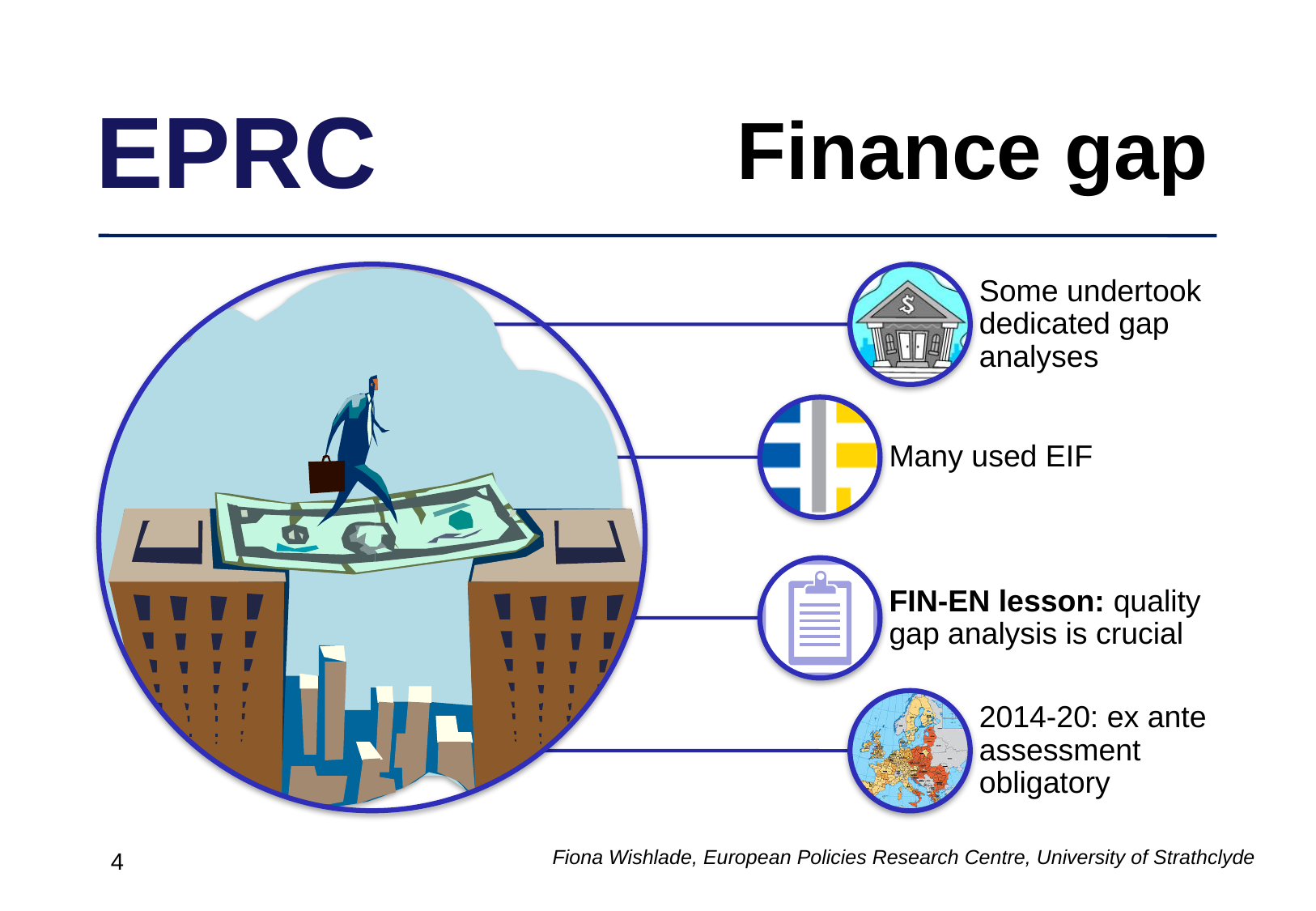

Finance gap

Some undertook dedicated gap analyses
Many used EIF
FIN-EN lesson: quality gap analysis is crucial
2014-20: ex ante assessment obligatory
Fiona Wishlade, European Policies Research Centre, University of Strathclyde

4